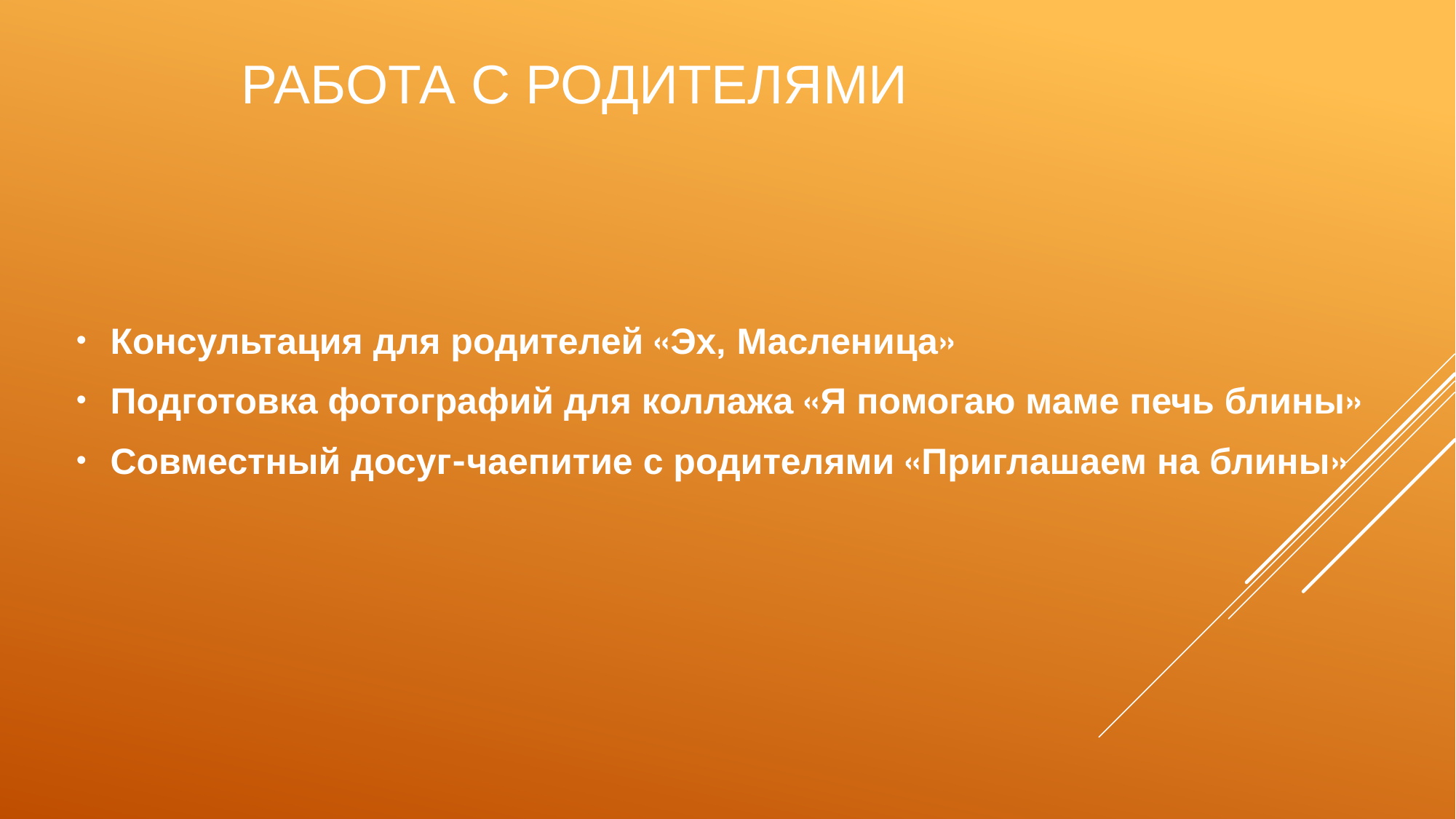

# Работа с родителями
Консультация для родителей «Эх, Масленица»
Подготовка фотографий для коллажа «Я помогаю маме печь блины»
Совместный досуг-чаепитие с родителями «Приглашаем на блины»